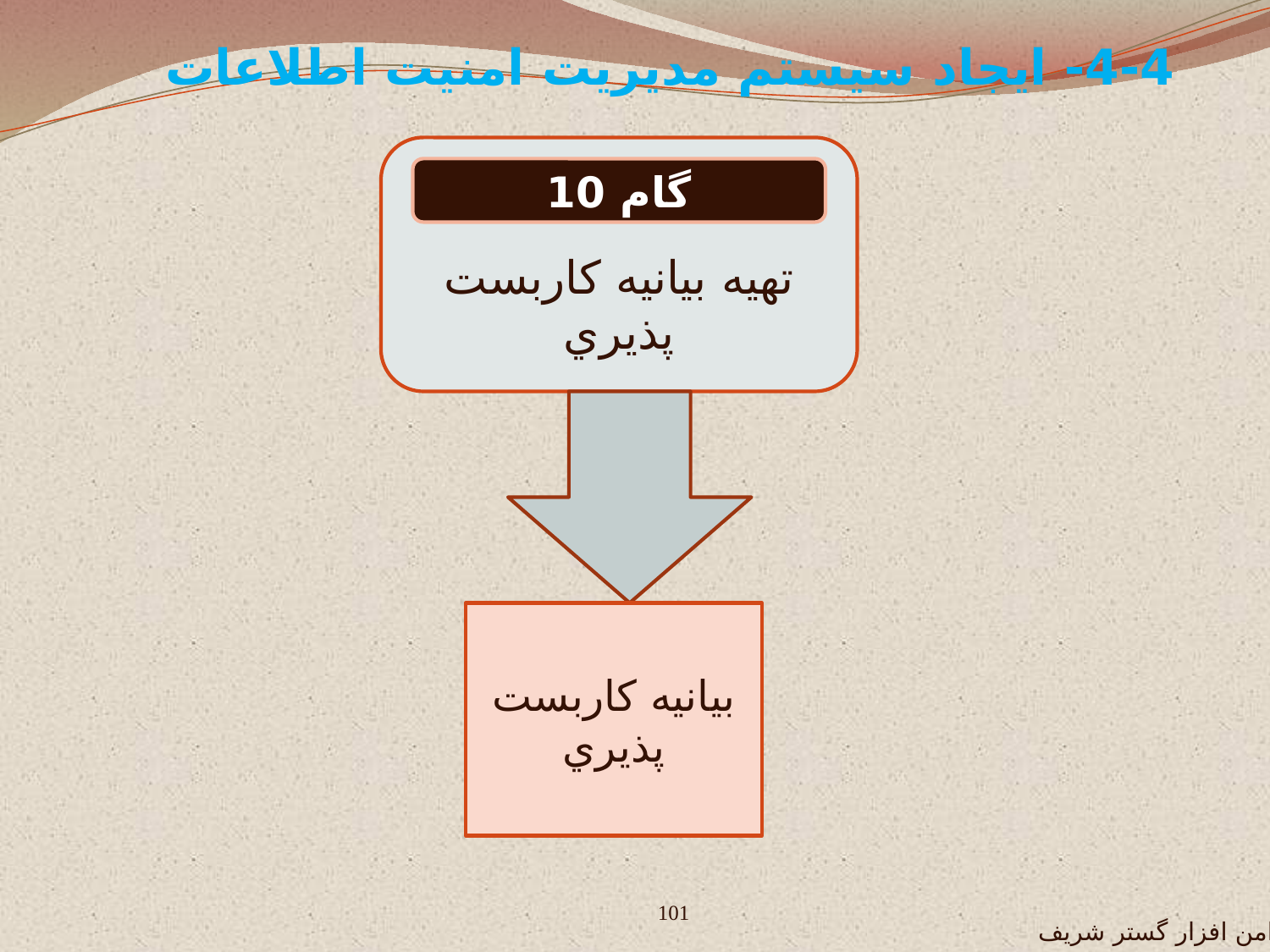

4-4- ايجاد سيستم مديريت امنيت اطلاعات

تهيه بيانيه کاربست پذيري

گام 10

بيانيه کاربست پذيري